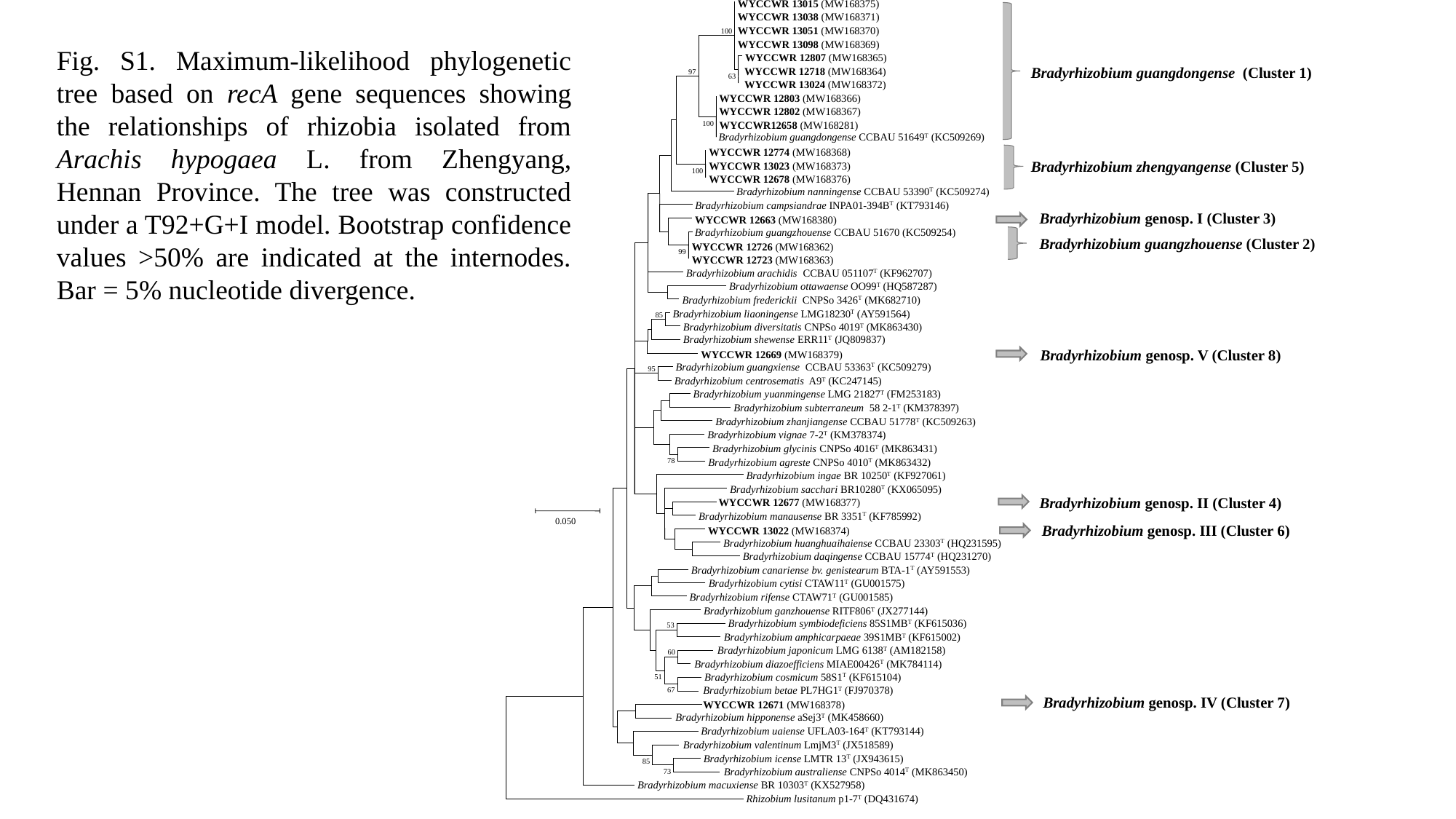

WYCCWR 13015 (MW168375)

 WYCCWR 13038 (MW168371)

 WYCCWR 13051 (MW168370)
100

 WYCCWR 13098 (MW168369)
 WYCCWR 12807 (MW168365)

  WYCCWR 12718 (MW168364)
97

63

  WYCCWR 13024 (MW168372)
 WYCCWR 12803 (MW168366)

 WYCCWR 12802 (MW168367)

100
 WYCCWR12658 (MW168281)

 Bradyrhizobium guangdongense CCBAU 51649T (KC509269)
 WYCCWR 12774 (MW168368)

 WYCCWR 13023 (MW168373)

100

 WYCCWR 12678 (MW168376)
 Bradyrhizobium nanningense CCBAU 53390T (KC509274)

 Bradyrhizobium campsiandrae INPA01-394BT (KT793146)

 WYCCWR 12663 (MW168380)

 Bradyrhizobium guangzhouense CCBAU 51670 (KC509254)

 WYCCWR 12726 (MW168362)

99

 WYCCWR 12723 (MW168363)
 Bradyrhizobium arachidis  CCBAU 051107T (KF962707)
 Bradyrhizobium ottawaense OO99T (HQ587287)

 Bradyrhizobium frederickii  CNPSo 3426T (MK682710)
 Bradyrhizobium liaoningense LMG18230T (AY591564)
85

 Bradyrhizobium diversitatis CNPSo 4019T (MK863430)

 Bradyrhizobium shewense ERR11T (JQ809837)

 WYCCWR 12669 (MW168379)
 Bradyrhizobium guangxiense  CCBAU 53363T (KC509279)
95

 Bradyrhizobium centrosematis  A9T (KC247145)
 Bradyrhizobium yuanmingense LMG 21827T (FM253183)

 Bradyrhizobium subterraneum  58 2-1T (KM378397)

 Bradyrhizobium zhanjiangense CCBAU 51778T (KC509263)

 Bradyrhizobium vignae 7-2T (KM378374)

 Bradyrhizobium glycinis CNPSo 4016T (MK863431)

 Bradyrhizobium agreste CNPSo 4010T (MK863432)
78

 Bradyrhizobium ingae BR 10250T (KF927061)

 Bradyrhizobium sacchari BR10280T (KX065095)

 WYCCWR 12677 (MW168377)

 Bradyrhizobium manausense BR 3351T (KF785992)

 WYCCWR 13022 (MW168374)

 Bradyrhizobium huanghuaihaiense CCBAU 23303T (HQ231595)

 Bradyrhizobium daqingense CCBAU 15774T (HQ231270)
 Bradyrhizobium canariense bv. genistearum BTA-1T (AY591553)

 Bradyrhizobium cytisi CTAW11T (GU001575)

 Bradyrhizobium rifense CTAW71T (GU001585)
 Bradyrhizobium ganzhouense RITF806T (JX277144)

 Bradyrhizobium symbiodeficiens 85S1MBT (KF615036)
53

 Bradyrhizobium amphicarpaeae 39S1MBT (KF615002)
 Bradyrhizobium japonicum LMG 6138T (AM182158)
60

 Bradyrhizobium diazoefficiens MIAE00426T (MK784114)
 Bradyrhizobium cosmicum 58S1T (KF615104)

51

 Bradyrhizobium betae PL7HG1T (FJ970378)

67

 WYCCWR 12671 (MW168378)

 Bradyrhizobium hipponense aSej3T (MK458660)

 Bradyrhizobium uaiense UFLA03-164T (KT793144)

 Bradyrhizobium valentinum LmjM3T (JX518589)

 Bradyrhizobium icense LMTR 13T (JX943615)

85

 Bradyrhizobium australiense CNPSo 4014T (MK863450)

73
 Bradyrhizobium macuxiense BR 10303T (KX527958)
 Rhizobium lusitanum p1-7T (DQ431674)

0.050

Fig. S1. Maximum-likelihood phylogenetic tree based on recA gene sequences showing the relationships of rhizobia isolated from Arachis hypogaea L. from Zhengyang, Hennan Province. The tree was constructed under a T92+G+I model. Bootstrap confidence values >50% are indicated at the internodes. Bar = 5% nucleotide divergence.
Bradyrhizobium guangdongense  (Cluster 1)

Bradyrhizobium zhengyangense (Cluster 5)
Bradyrhizobium genosp. I (Cluster 3)

Bradyrhizobium guangzhouense (Cluster 2)
Bradyrhizobium genosp. V (Cluster 8)

Bradyrhizobium genosp. II (Cluster 4)

Bradyrhizobium genosp. III (Cluster 6)

Bradyrhizobium genosp. IV (Cluster 7)